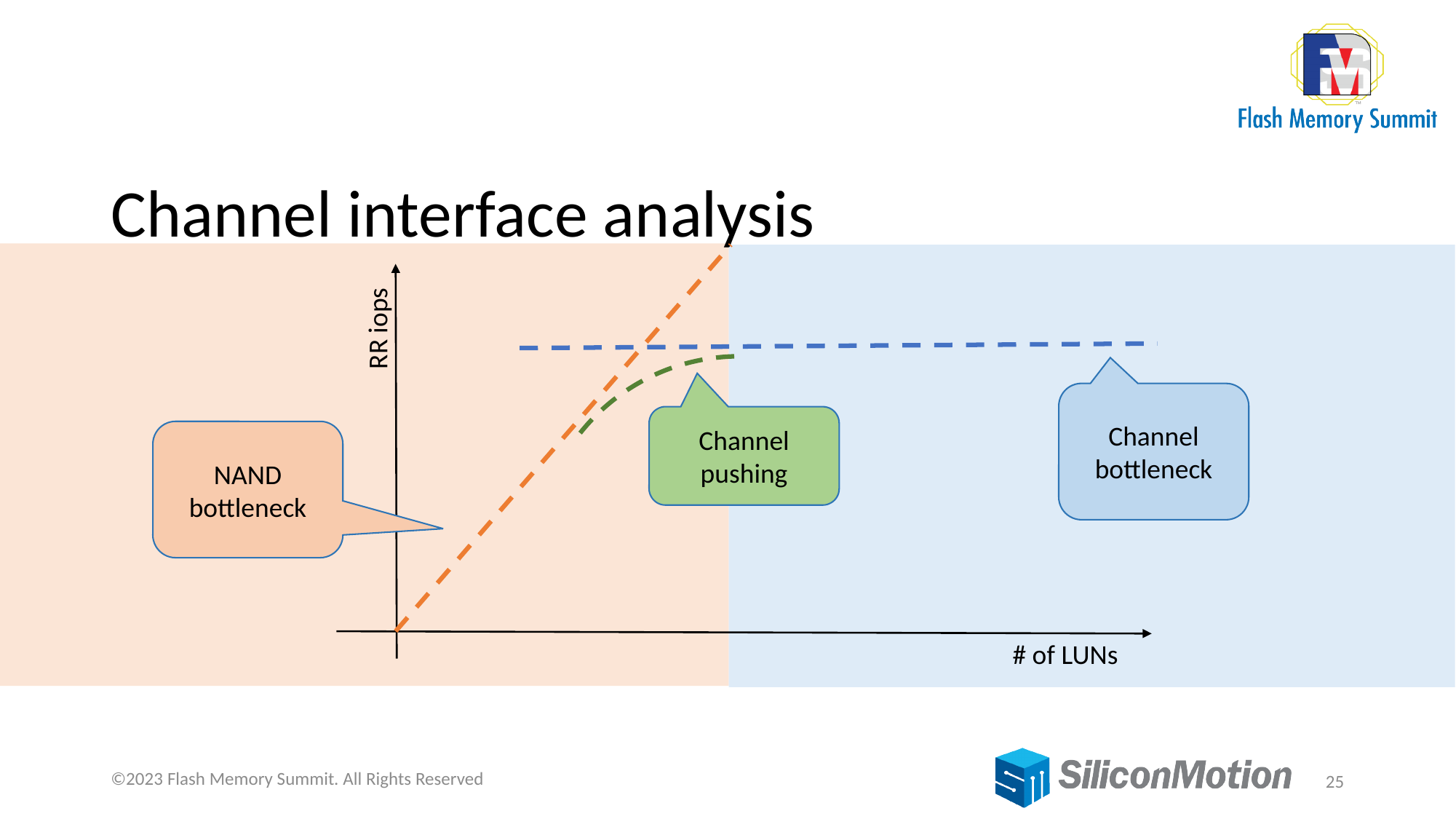

# Channel interface analysis

RR iops
# of LUNs

Channel bottleneck
Channel
pushing
NAND bottleneck
©2023 Flash Memory Summit. All Rights Reserved
25